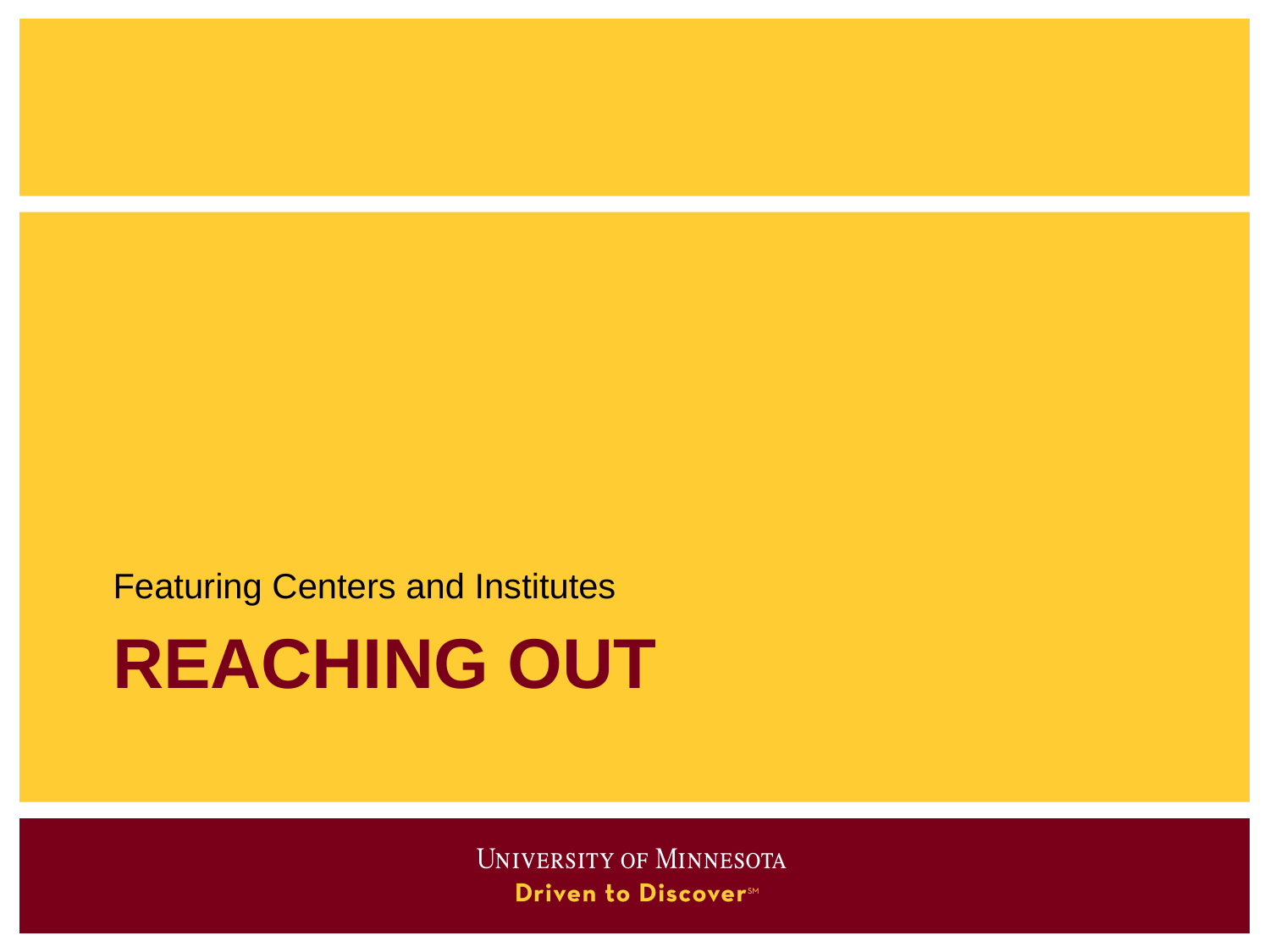

Featuring Centers and Institutes
# Reaching Out